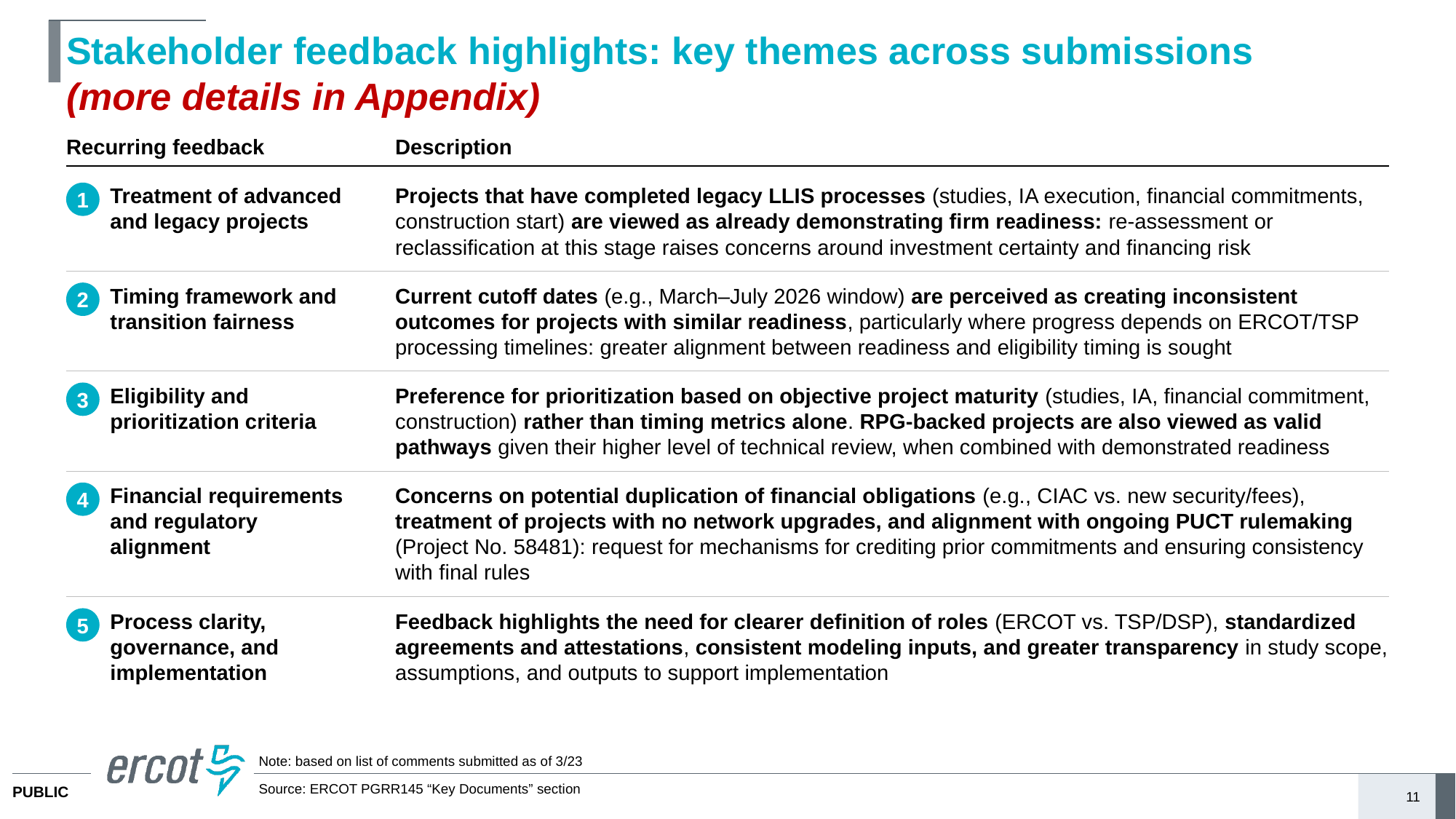

# Stakeholder feedback highlights: key themes across submissions (more details in Appendix)
Recurring feedback
Description
1
Treatment of advanced and legacy projects
Projects that have completed legacy LLIS processes (studies, IA execution, financial commitments, construction start) are viewed as already demonstrating firm readiness: re-assessment or reclassification at this stage raises concerns around investment certainty and financing risk
2
Timing framework and transition fairness
Current cutoff dates (e.g., March–July 2026 window) are perceived as creating inconsistent outcomes for projects with similar readiness, particularly where progress depends on ERCOT/TSP processing timelines: greater alignment between readiness and eligibility timing is sought
3
Eligibility and prioritization criteria
Preference for prioritization based on objective project maturity (studies, IA, financial commitment, construction) rather than timing metrics alone. RPG-backed projects are also viewed as valid pathways given their higher level of technical review, when combined with demonstrated readiness
4
Financial requirements and regulatory alignment
Concerns on potential duplication of financial obligations (e.g., CIAC vs. new security/fees), treatment of projects with no network upgrades, and alignment with ongoing PUCT rulemaking (Project No. 58481): request for mechanisms for crediting prior commitments and ensuring consistency with final rules
5
Process clarity, governance, and implementation
Feedback highlights the need for clearer definition of roles (ERCOT vs. TSP/DSP), standardized agreements and attestations, consistent modeling inputs, and greater transparency in study scope, assumptions, and outputs to support implementation
Note: based on list of comments submitted as of 3/23
Source: ERCOT PGRR145 “Key Documents” section